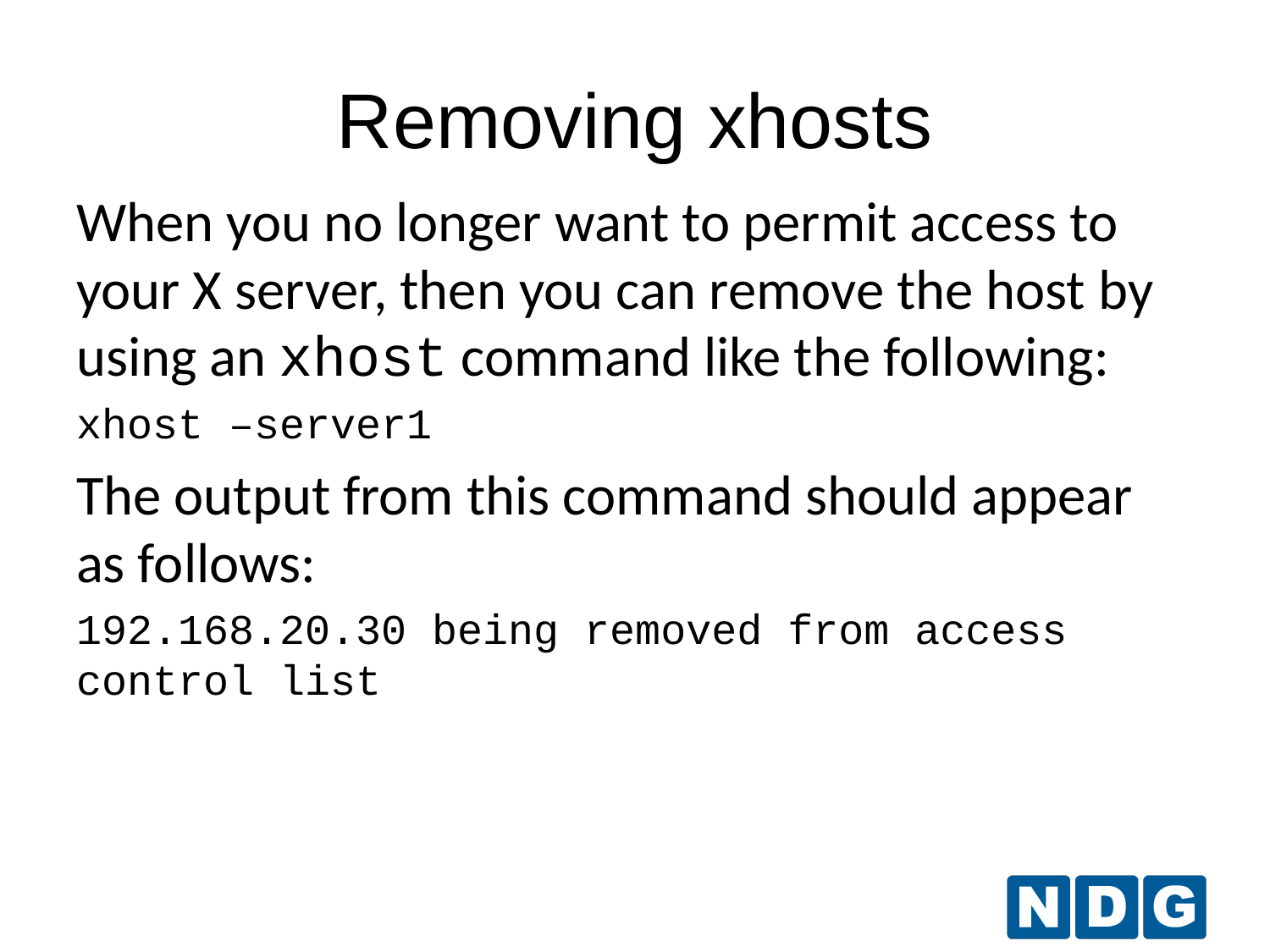

# Removing xhosts
When you no longer want to permit access to your X server, then you can remove the host by using an xhost command like the following:
xhost –server1
The output from this command should appear as follows:
192.168.20.30 being removed from access control list